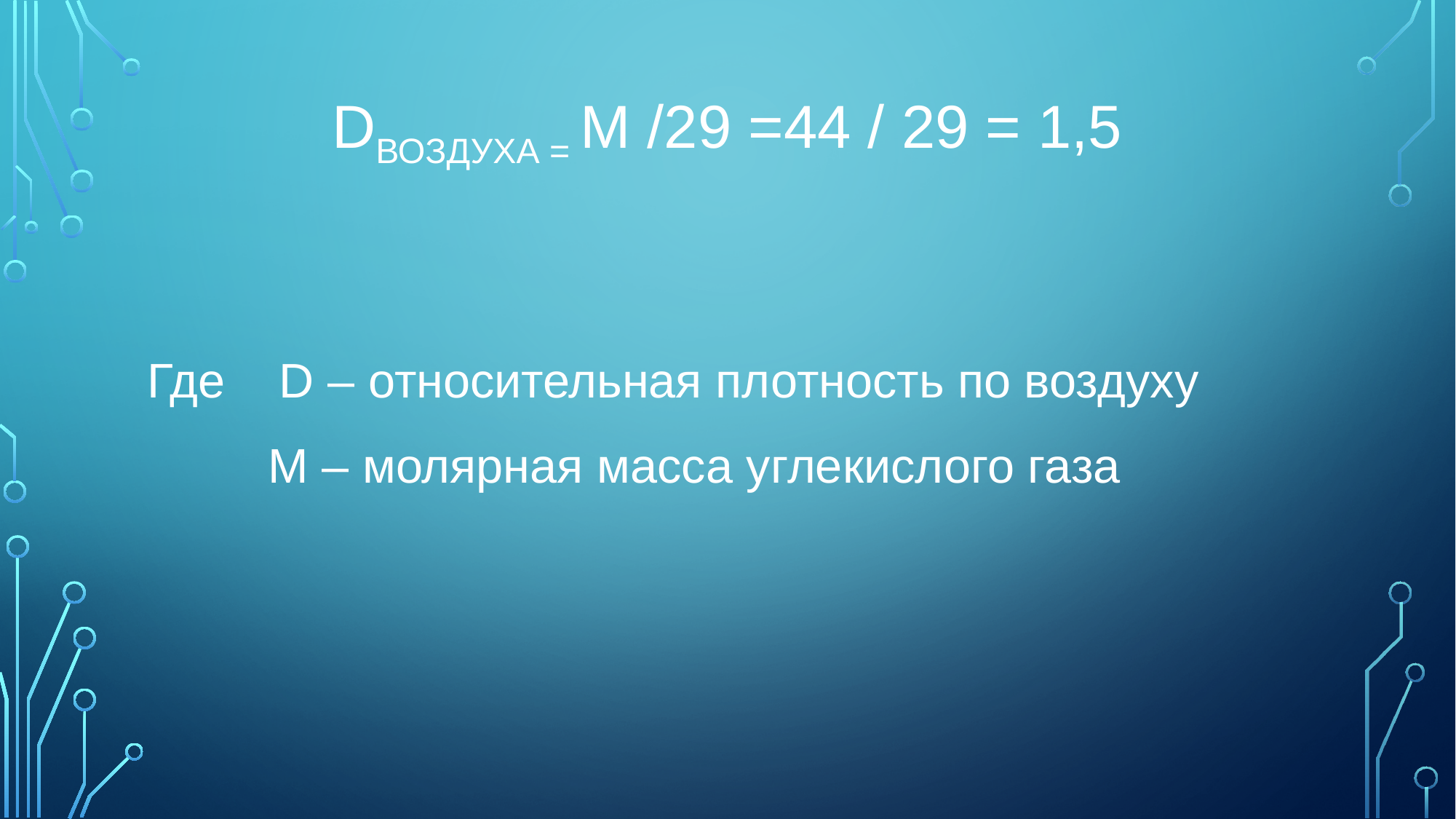

# Dвоздуха = М /29 =44 / 29 = 1,5
Где    D – относительная плотность по воздуху
         М – молярная масса углекислого газа